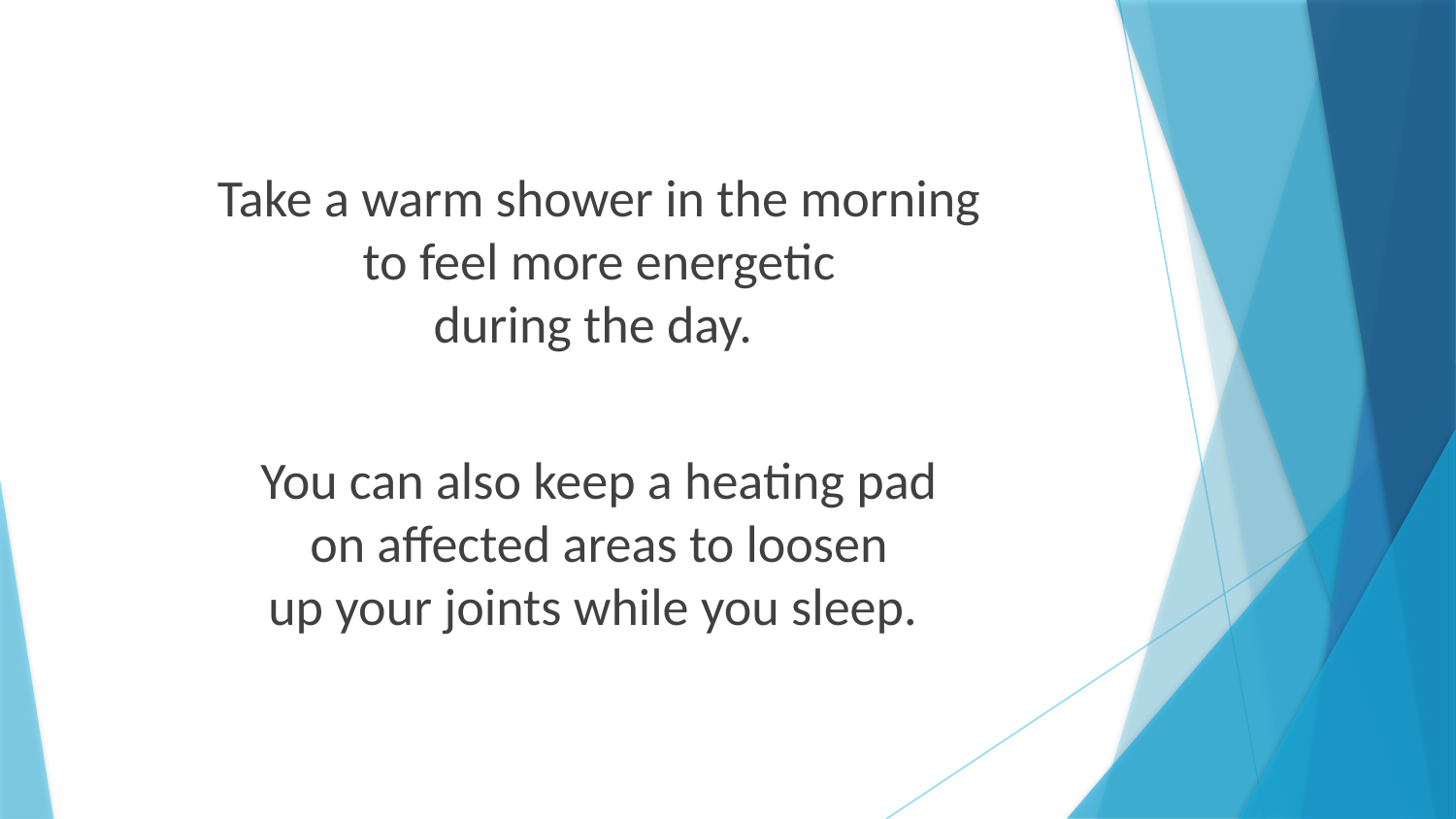

Take a warm shower in the morning
to feel more energetic
during the day.

You can also keep a heating pad
on affected areas to loosen
up your joints while you sleep.